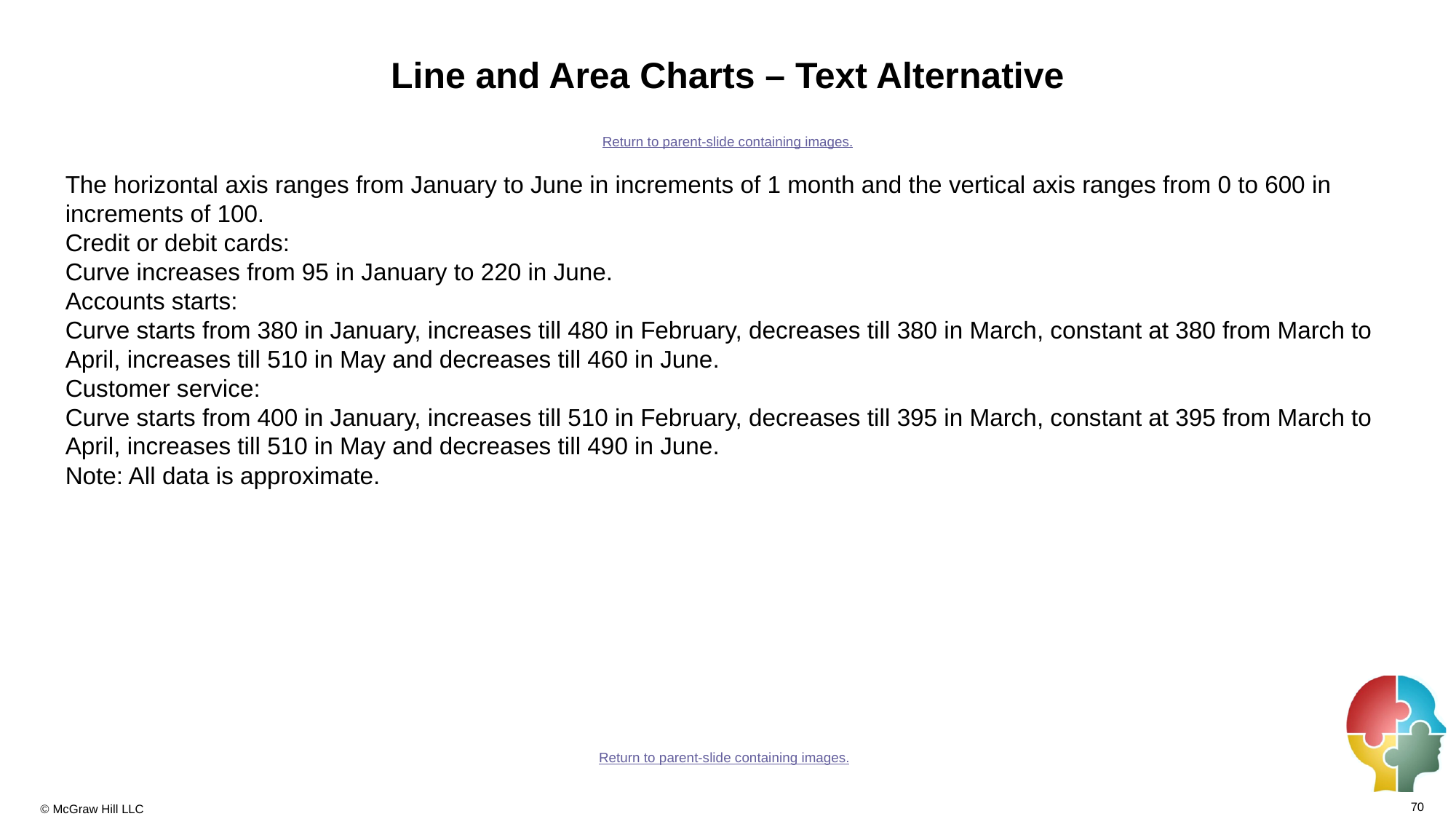

# Line and Area Charts – Text Alternative
Return to parent-slide containing images.
The horizontal axis ranges from January to June in increments of 1 month and the vertical axis ranges from 0 to 600 in increments of 100.
Credit or debit cards:
Curve increases from 95 in January to 220 in June.
Accounts starts:
Curve starts from 380 in January, increases till 480 in February, decreases till 380 in March, constant at 380 from March to April, increases till 510 in May and decreases till 460 in June.
Customer service:
Curve starts from 400 in January, increases till 510 in February, decreases till 395 in March, constant at 395 from March to April, increases till 510 in May and decreases till 490 in June.
Note: All data is approximate.
Return to parent-slide containing images.
70